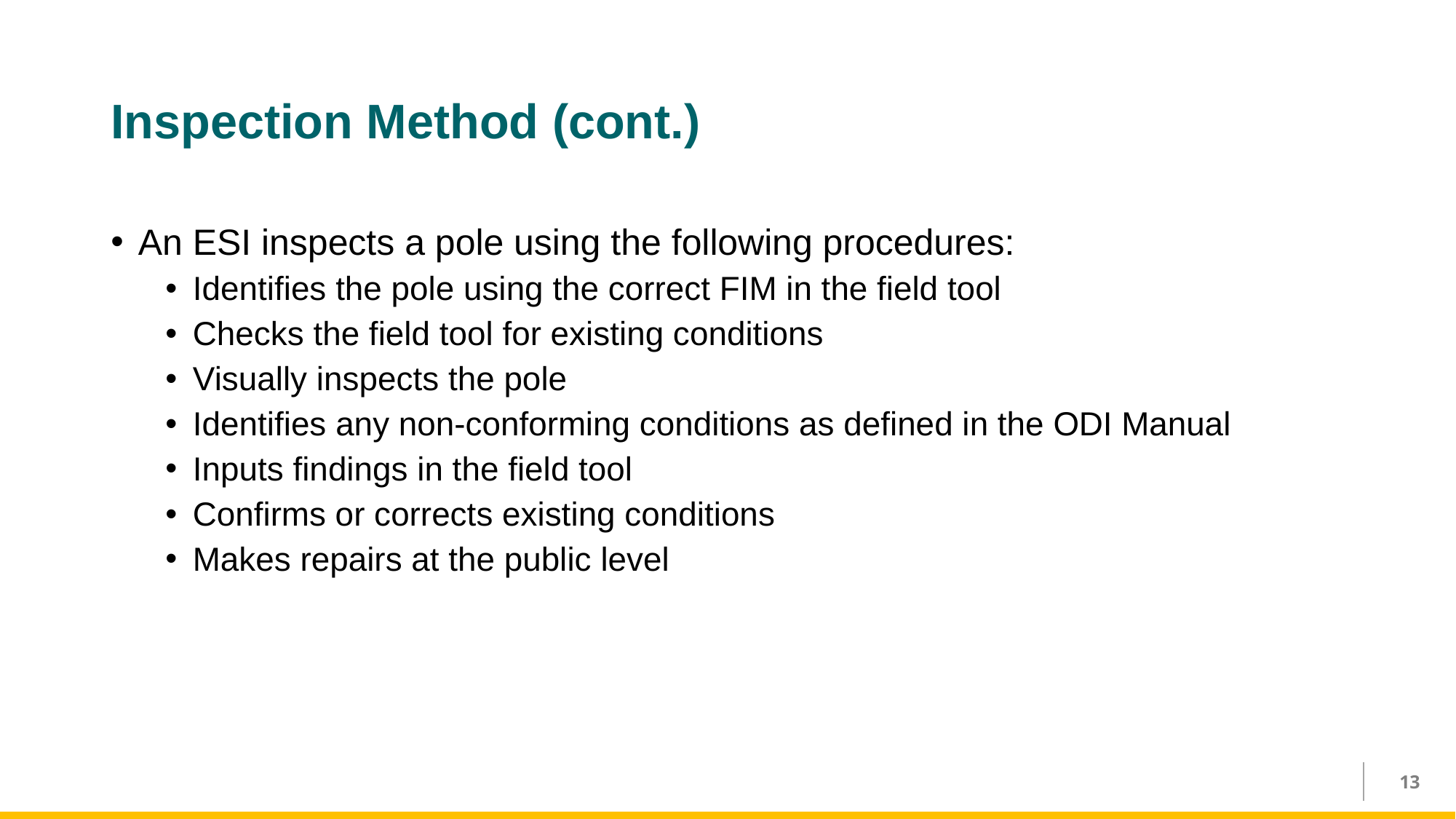

# Inspection Method (cont.)
An ESI inspects a pole using the following procedures:
Identifies the pole using the correct FIM in the field tool
Checks the field tool for existing conditions
Visually inspects the pole
Identifies any non-conforming conditions as defined in the ODI Manual
Inputs findings in the field tool
Confirms or corrects existing conditions
Makes repairs at the public level